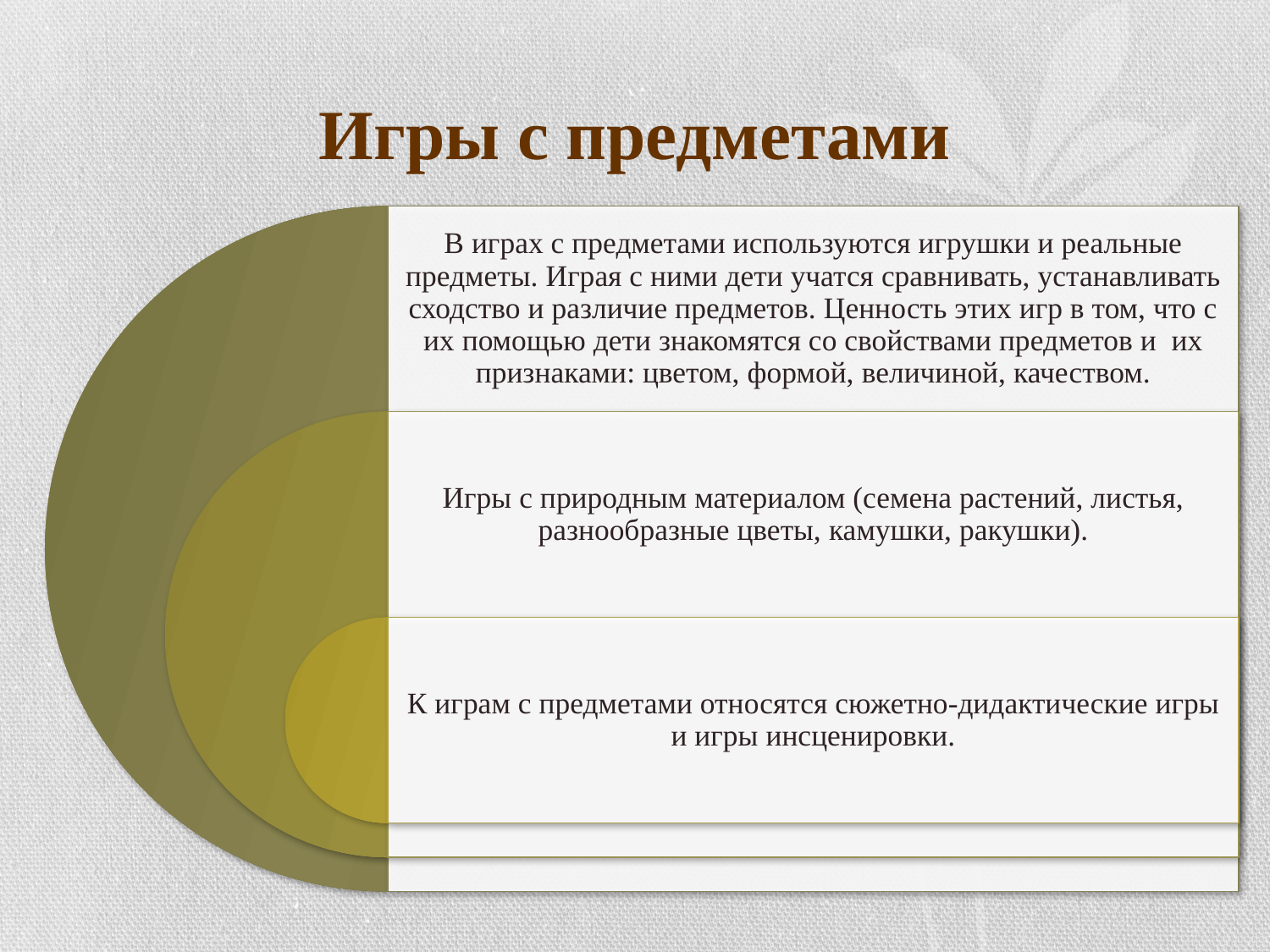

# Игры с предметами
В играх с предметами используются игрушки и реальные предметы. Играя с ними дети учатся сравнивать, устанавливать сходство и различие предметов. Ценность этих игр в том, что с их помощью дети знакомятся со свойствами предметов и  их признаками: цветом, формой, величиной, качеством.
Игры с природным материалом (семена растений, листья, разнообразные цветы, камушки, ракушки).
К играм с предметами относятся сюжетно-дидактические игры и игры инсценировки.